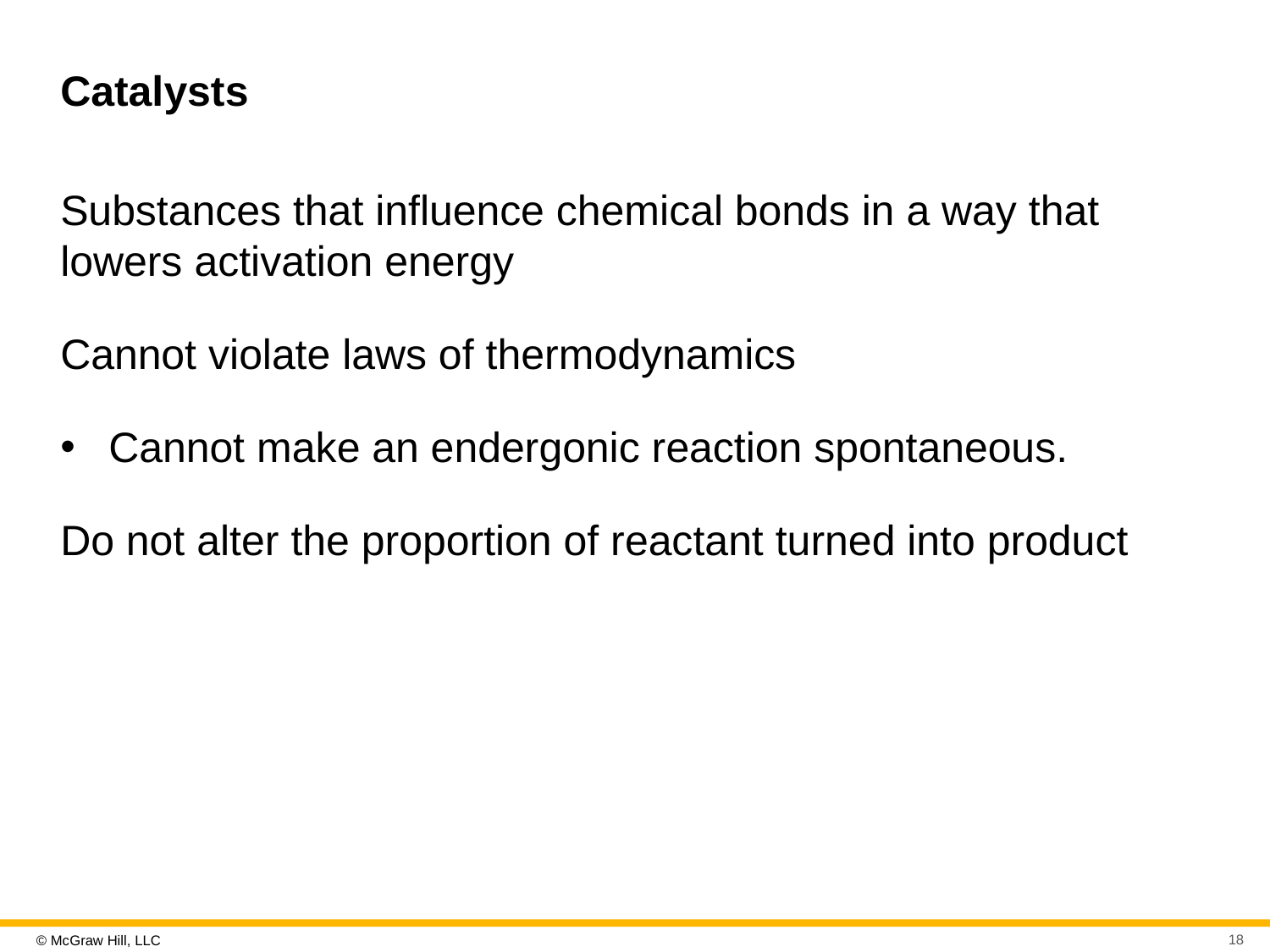

# Catalysts
Substances that influence chemical bonds in a way that lowers activation energy
Cannot violate laws of thermodynamics
Cannot make an endergonic reaction spontaneous.
Do not alter the proportion of reactant turned into product
18